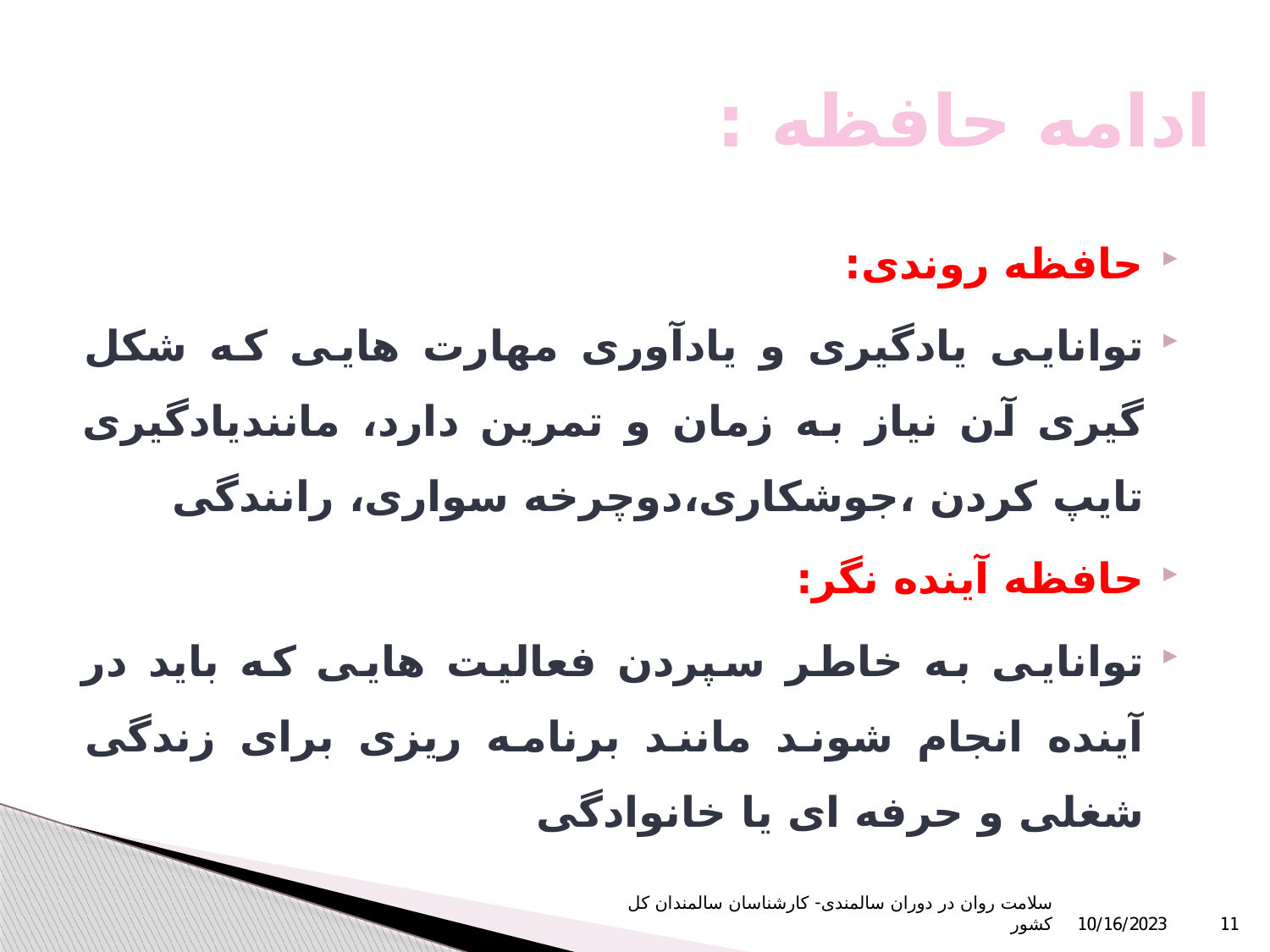

# ادامه حافظه :
حافظه روندی:
توانایی یادگیری و یادآوری مهارت هایی که شکل گیری آن نیاز به زمان و تمرین دارد، مانندیادگیری تایپ کردن ،جوشکاری،دوچرخه سواری، رانندگی
حافظه آینده نگر:
توانایی به خاطر سپردن فعالیت هایی که باید در آینده انجام شوند مانند برنامه ریزی برای زندگی شغلی و حرفه ای یا خانوادگی
سلامت روان در دوران سالمندی- کارشناسان سالمندان کل کشور
10/16/2023
11